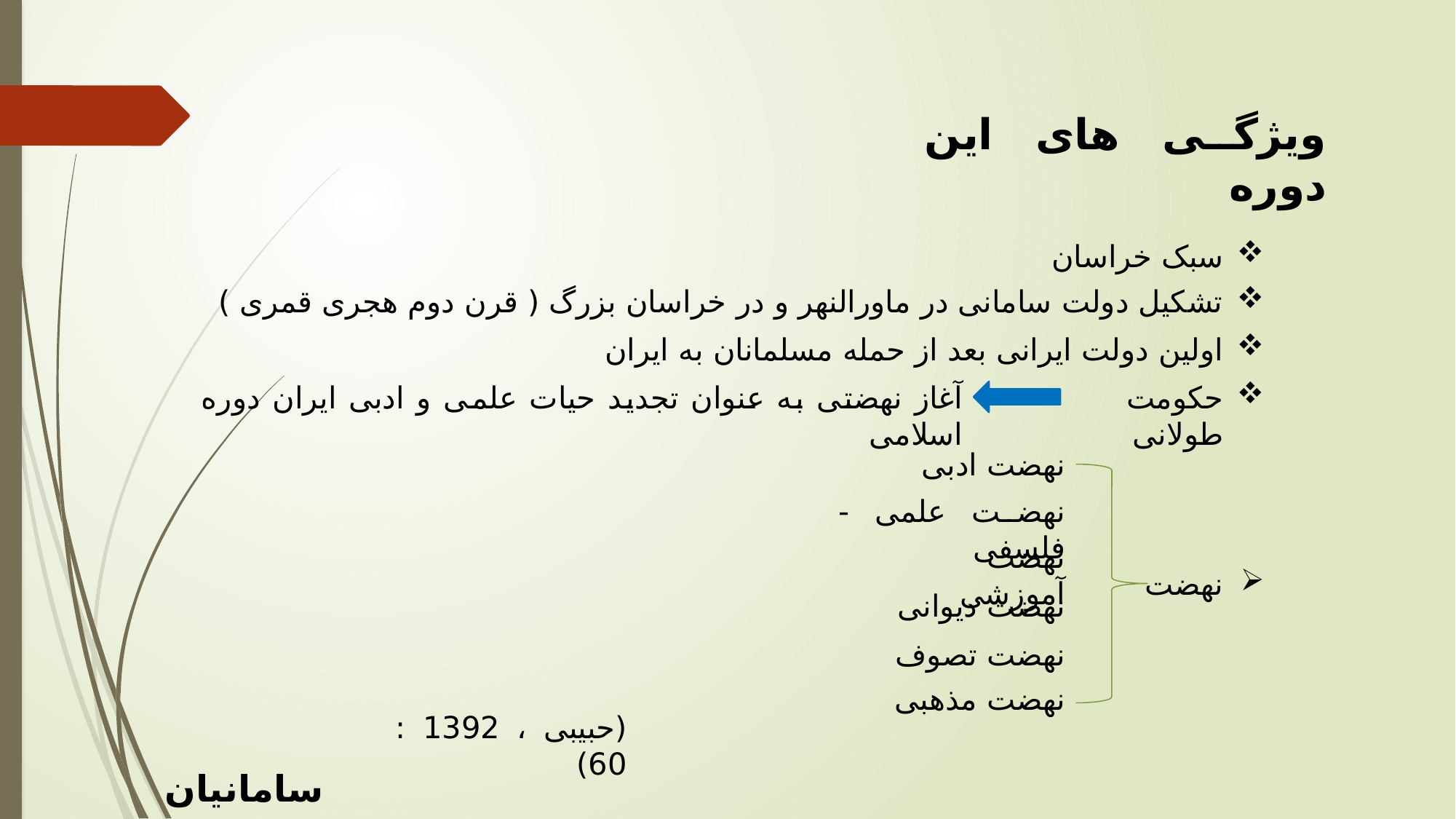

ویژگی های این دوره
سبک خراسان
تشکیل دولت سامانی در ماورالنهر و در خراسان بزرگ ( قرن دوم هجری قمری )
اولین دولت ایرانی بعد از حمله مسلمانان به ایران
آغاز نهضتی به عنوان تجدید حیات علمی و ادبی ایران دوره اسلامی
حکومت طولانی

نهضت ادبی

نهضت علمی - فلسفی
نهضت آموزشی
نهضت
نهضت دیوانی
نهضت تصوف
نهضت مذهبی
(حبیبی ، 1392 : 60)
سامانیان